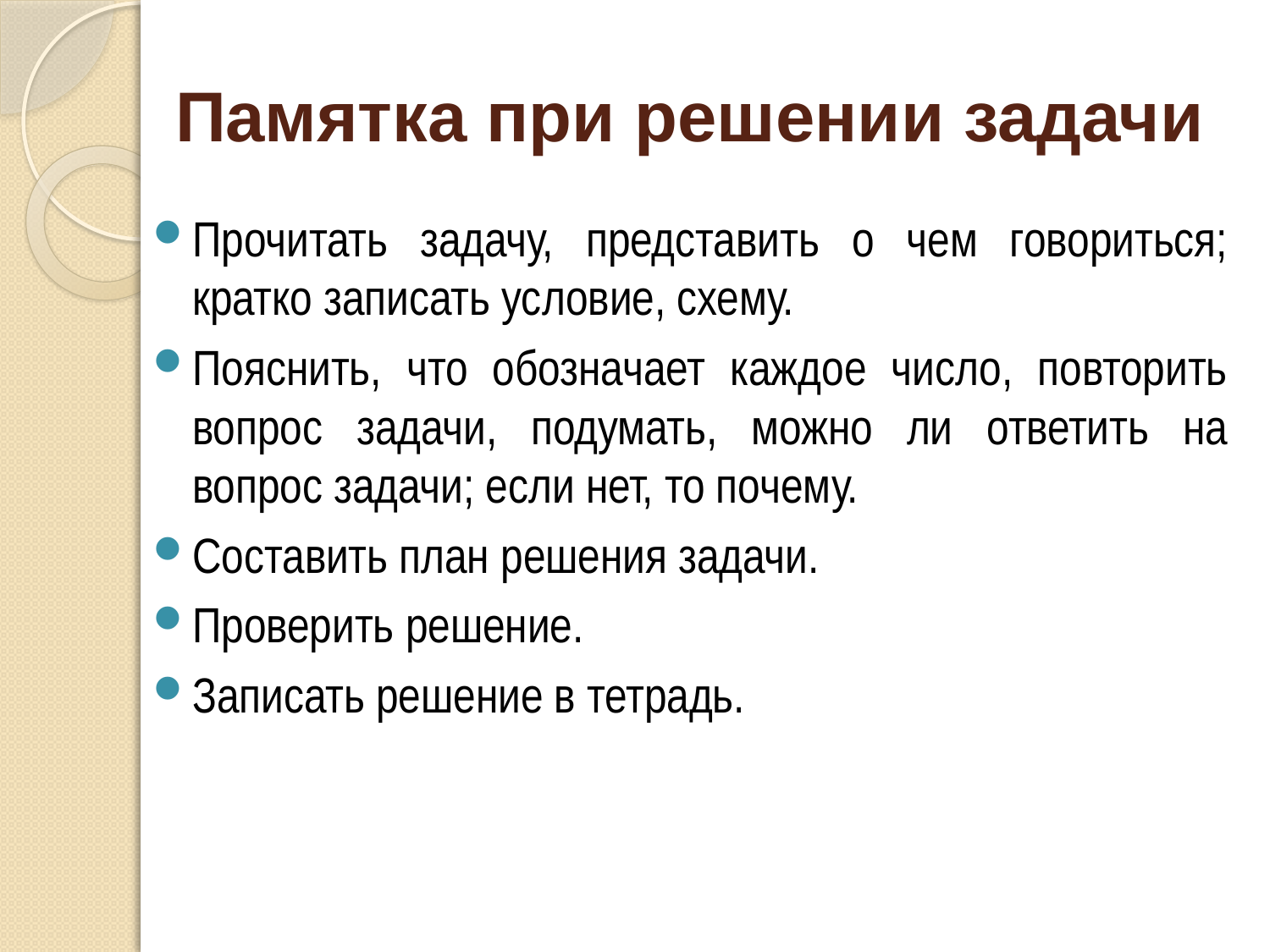

# Памятка при решении задачи
Прочитать задачу, представить о чем говориться; кратко записать условие, схему.
Пояснить, что обозначает каждое число, повторить вопрос задачи, подумать, можно ли ответить на вопрос задачи; если нет, то почему.
Составить план решения задачи.
Проверить решение.
Записать решение в тетрадь.